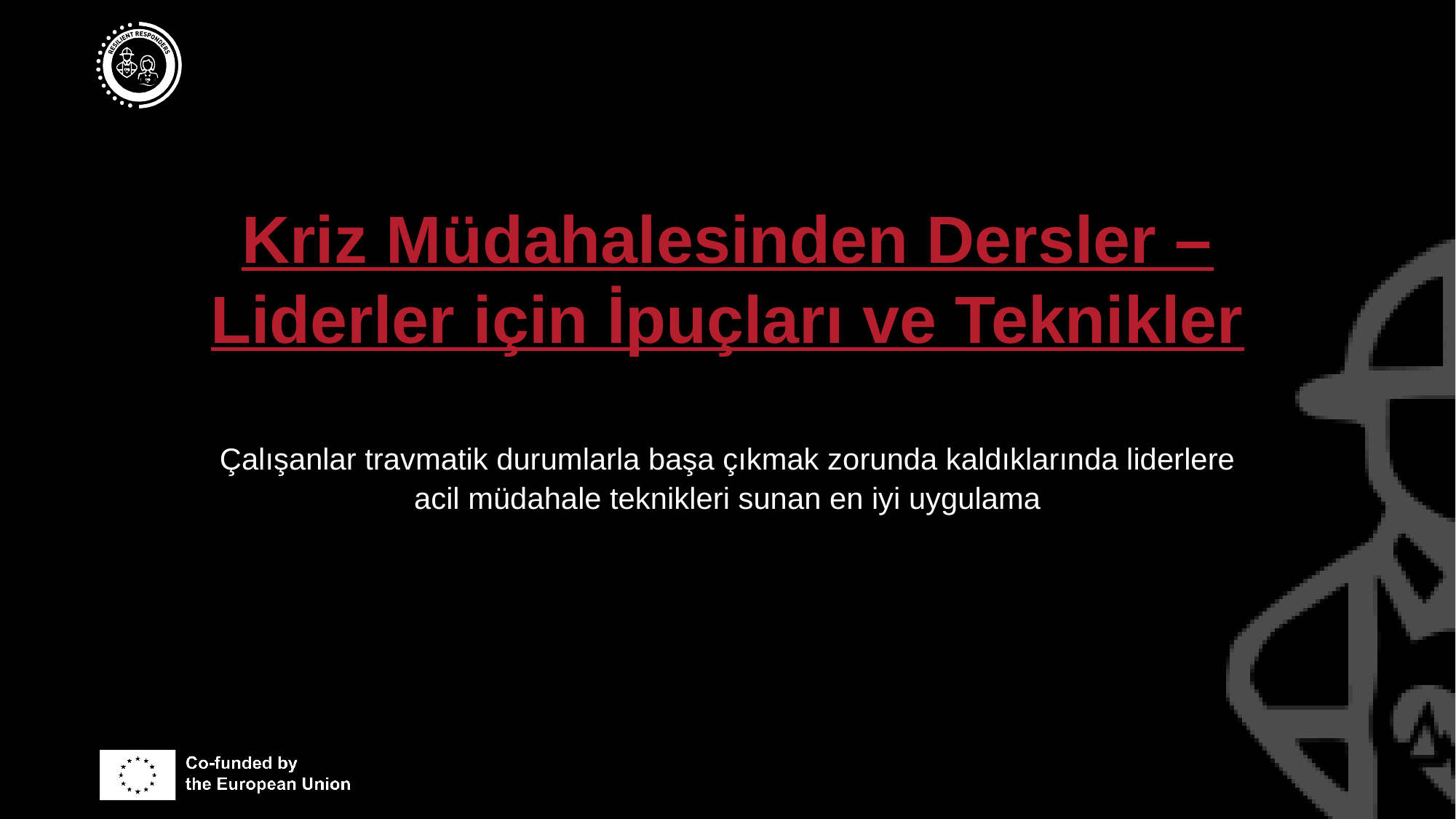

# Kriz Müdahalesinden Dersler – Liderler için İpuçları ve Teknikler
Çalışanlar travmatik durumlarla başa çıkmak zorunda kaldıklarında liderlere acil müdahale teknikleri sunan en iyi uygulama